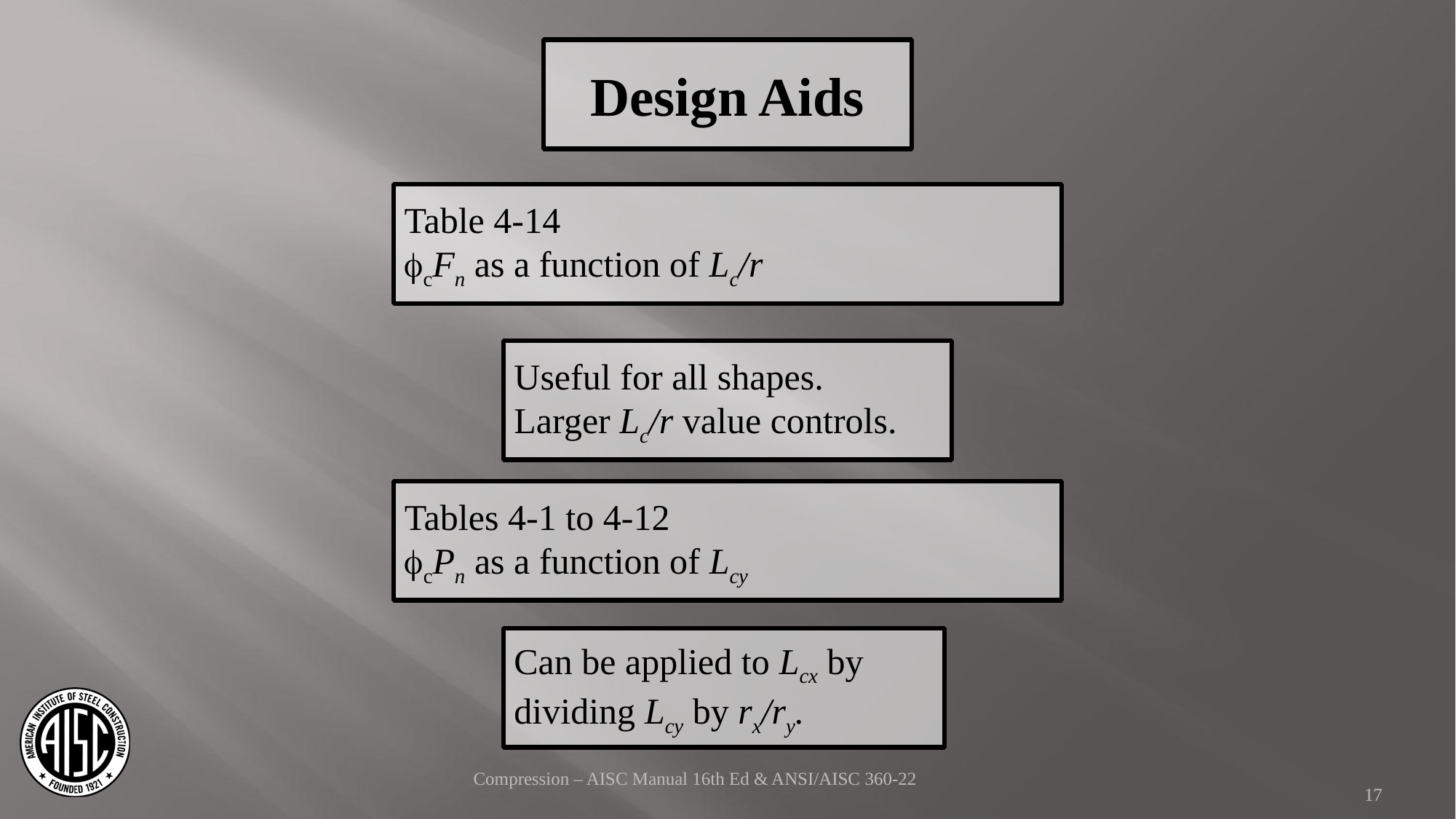

Design Aids
Table 4-14
φcFn as a function of Lc/r
Useful for all shapes.
Larger Lc/r value controls.
Tables 4-1 to 4-12
φcPn as a function of Lcy
Can be applied to Lcx by dividing Lcy by rx/ry.
17
Compression – AISC Manual 16th Ed & ANSI/AISC 360-22